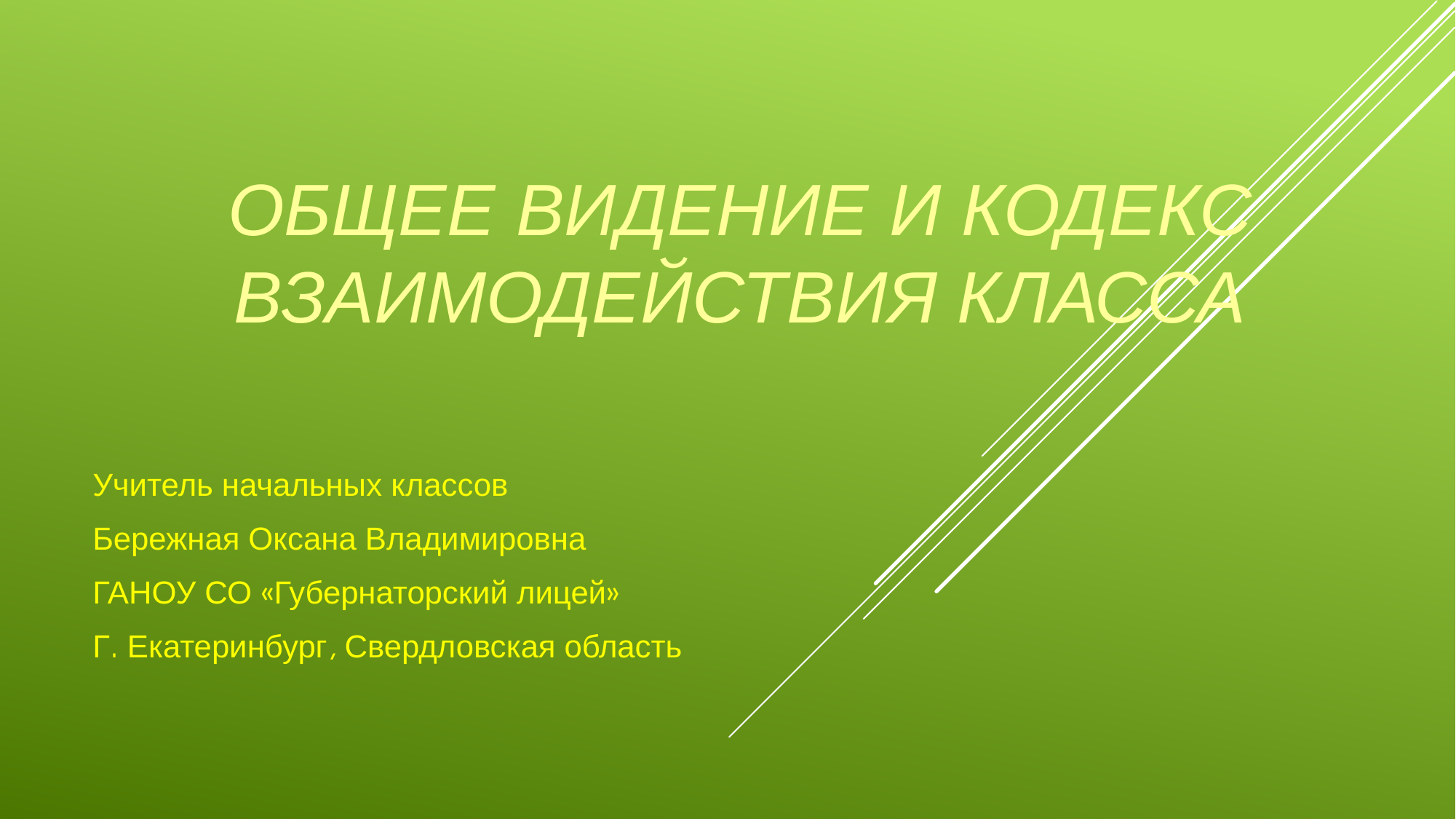

# Общее видение и кодекс взаимодействия класса
Учитель начальных классов
Бережная Оксана Владимировна
ГАНОУ СО «Губернаторский лицей»
Г. Екатеринбург, Свердловская область